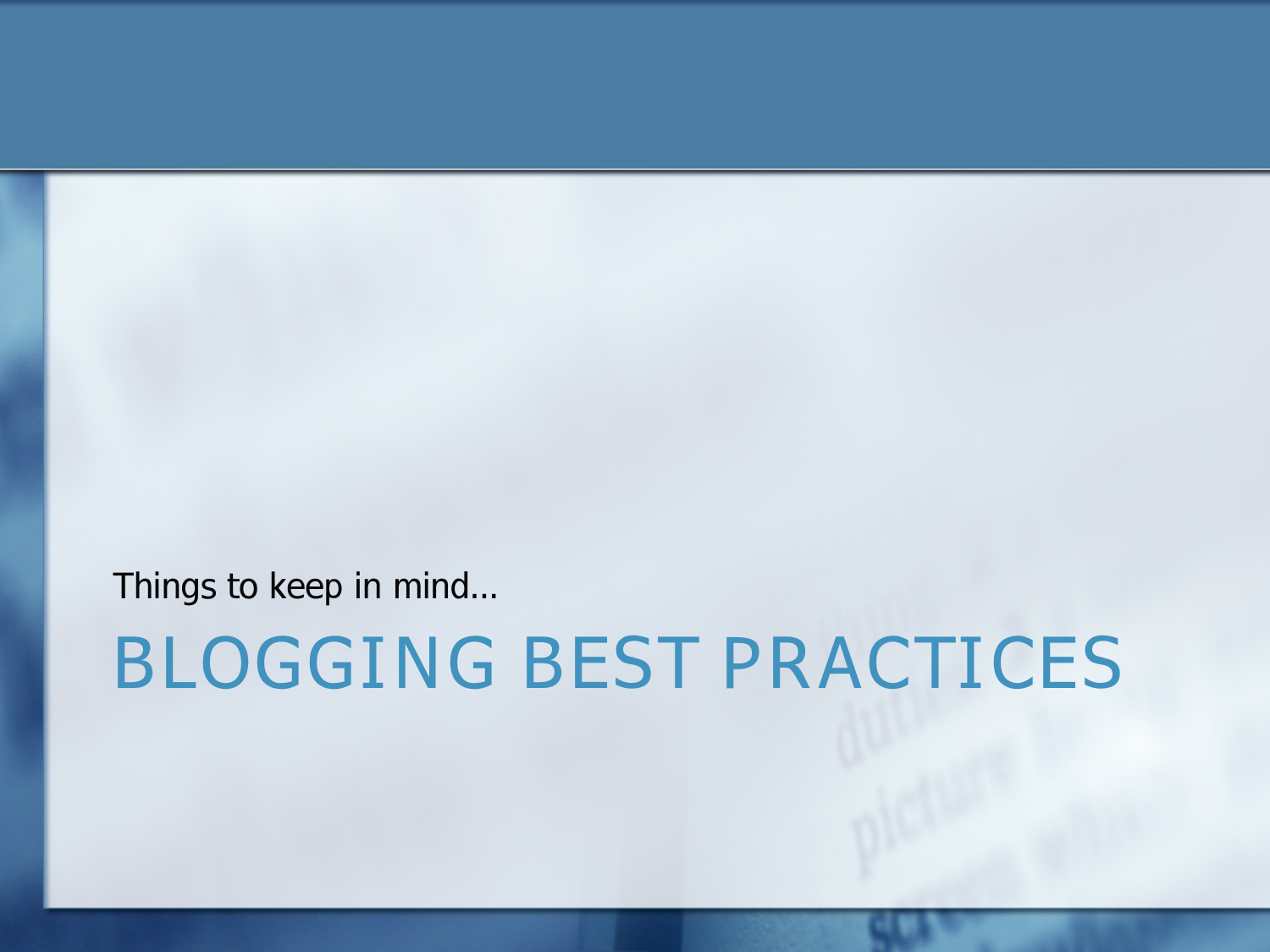

Things to keep in mind…
# Blogging Best practices